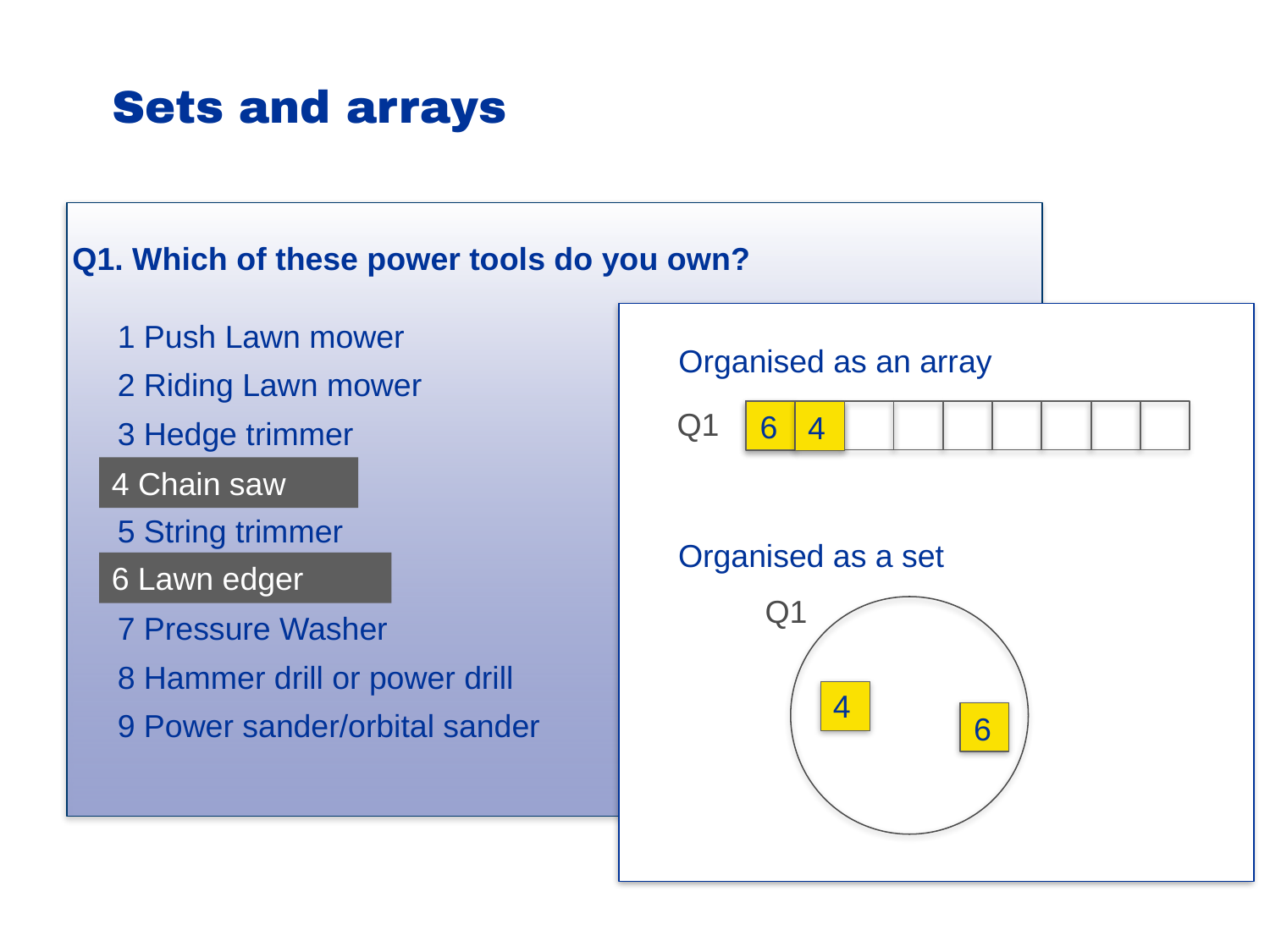

# Sets and arrays

Q1. Which of these power tools do you own?
1 Push Lawn mower
2 Riding Lawn mower
3 Hedge trimmer
4 Chain saw
5 String trimmer
6 Lawn edger
7 Pressure Washer
8 Hammer drill or power drill
9 Power sander/orbital sander

4 Chain saw
6 Lawn edger

Organised as an array
Q1

6

4

Organised as a set
Q1

4

6